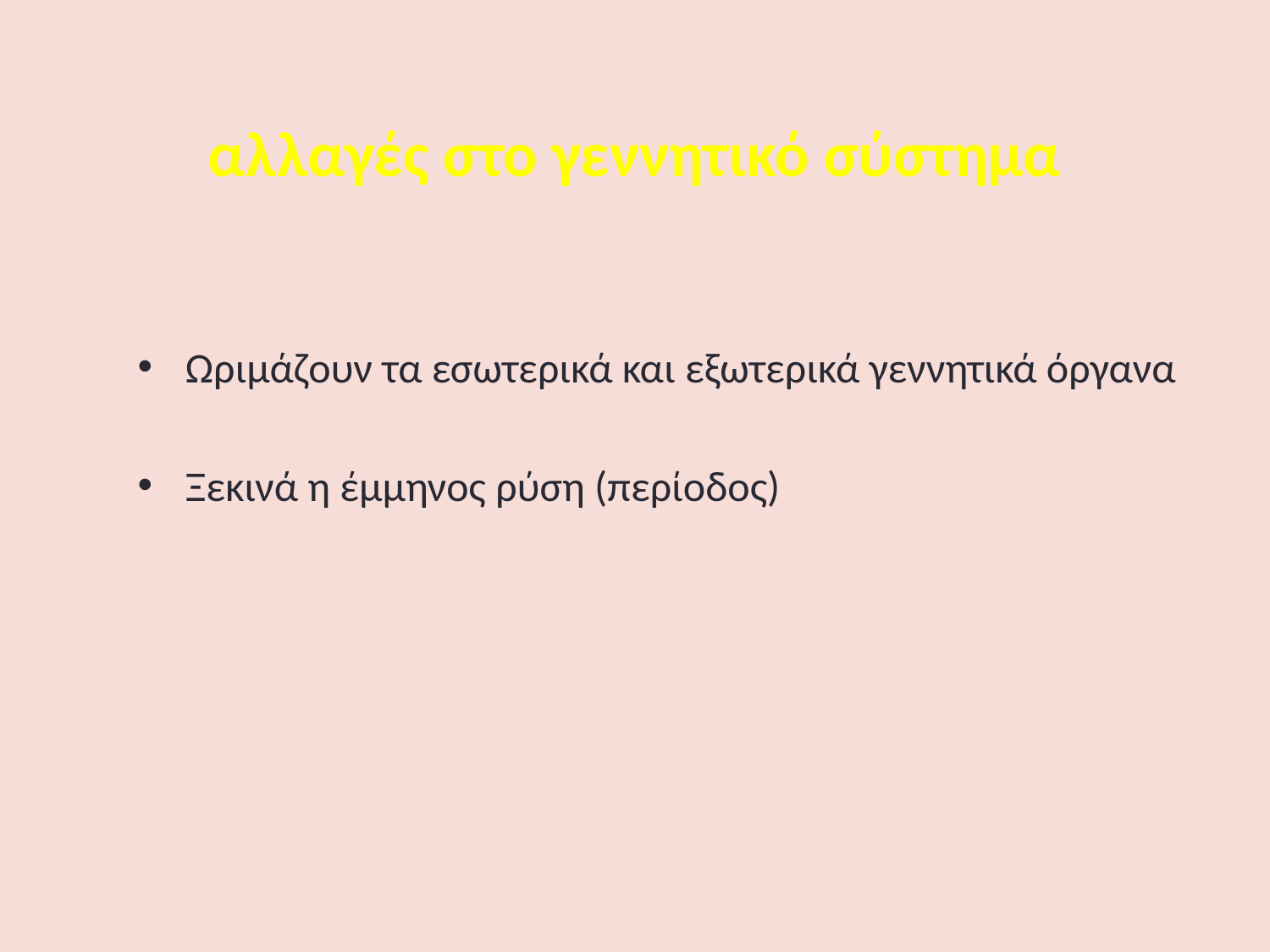

αλλαγές στο γεννητικό σύστημα

Ωριμάζουν τα εσωτερικά και εξωτερικά γεννητικά όργανα

Ξεκινά η έμμηνος ρύση (περίοδος)